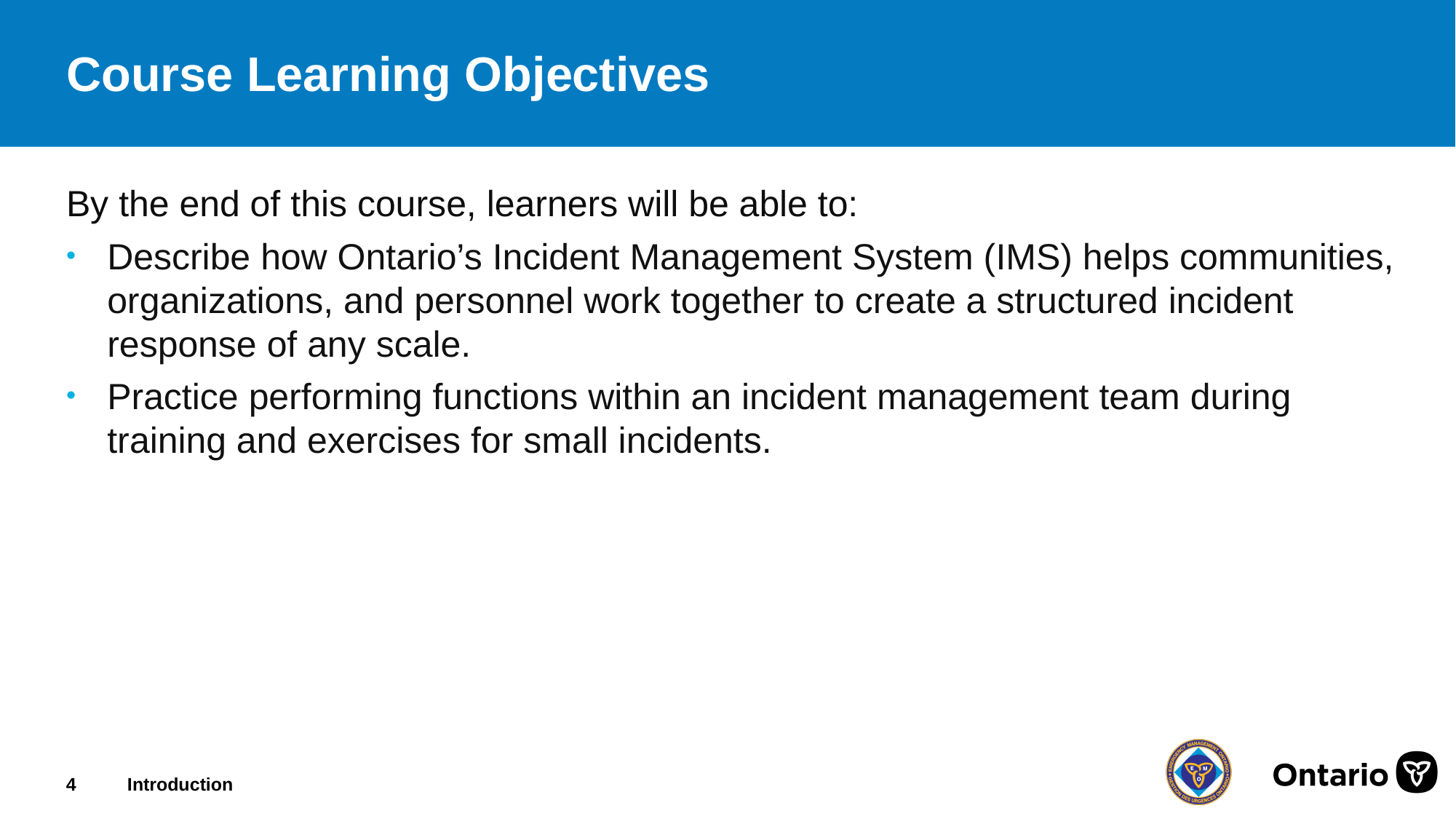

# Course Learning Objectives
By the end of this course, learners will be able to:
Describe how Ontario’s Incident Management System (IMS) helps communities, organizations, and personnel work together to create a structured incident response of any scale.
Practice performing functions within an incident management team during training and exercises for small incidents.
4
Introduction